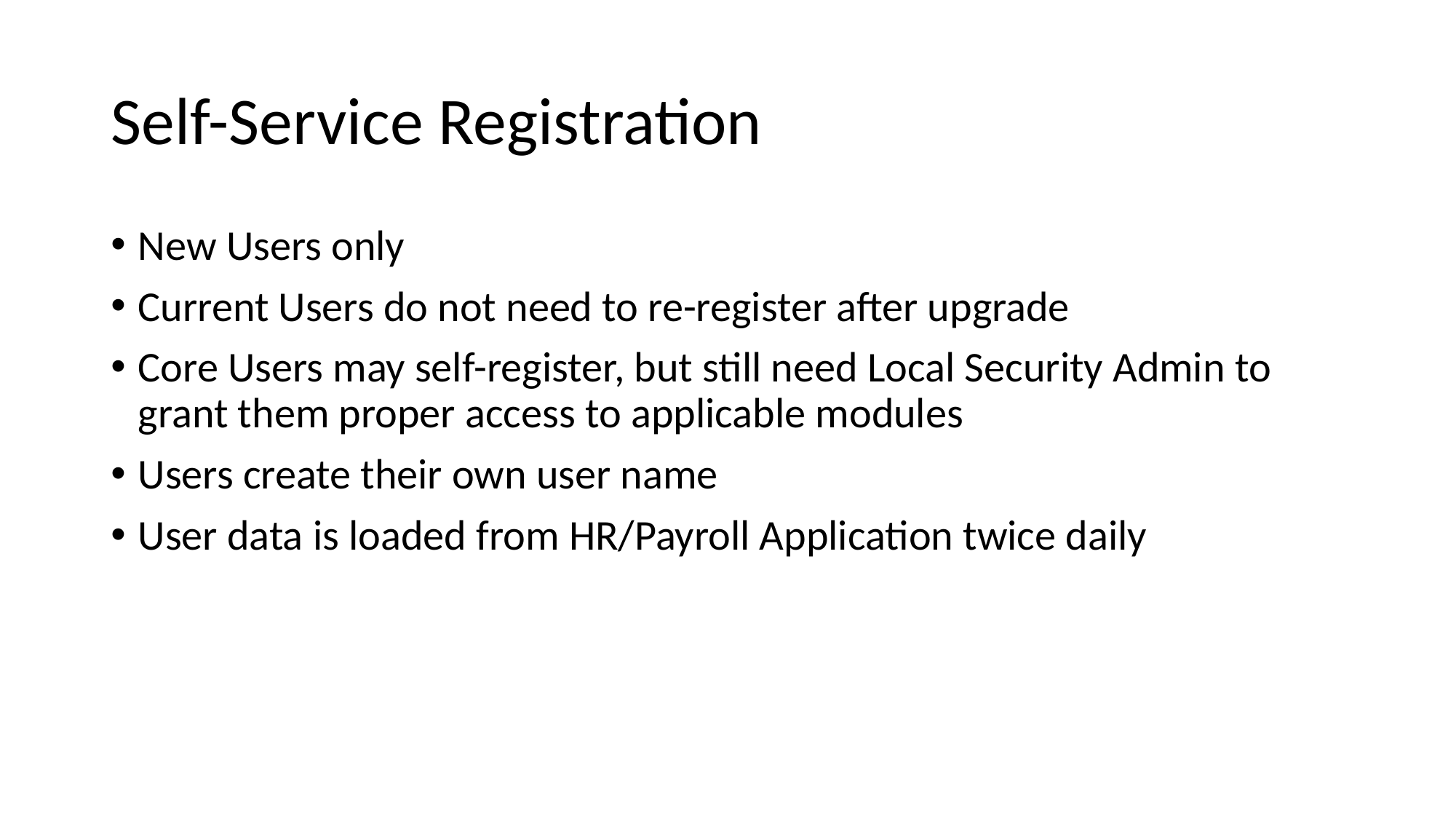

# Self-Service Registration
New Users only
Current Users do not need to re-register after upgrade
Core Users may self-register, but still need Local Security Admin to grant them proper access to applicable modules
Users create their own user name
User data is loaded from HR/Payroll Application twice daily